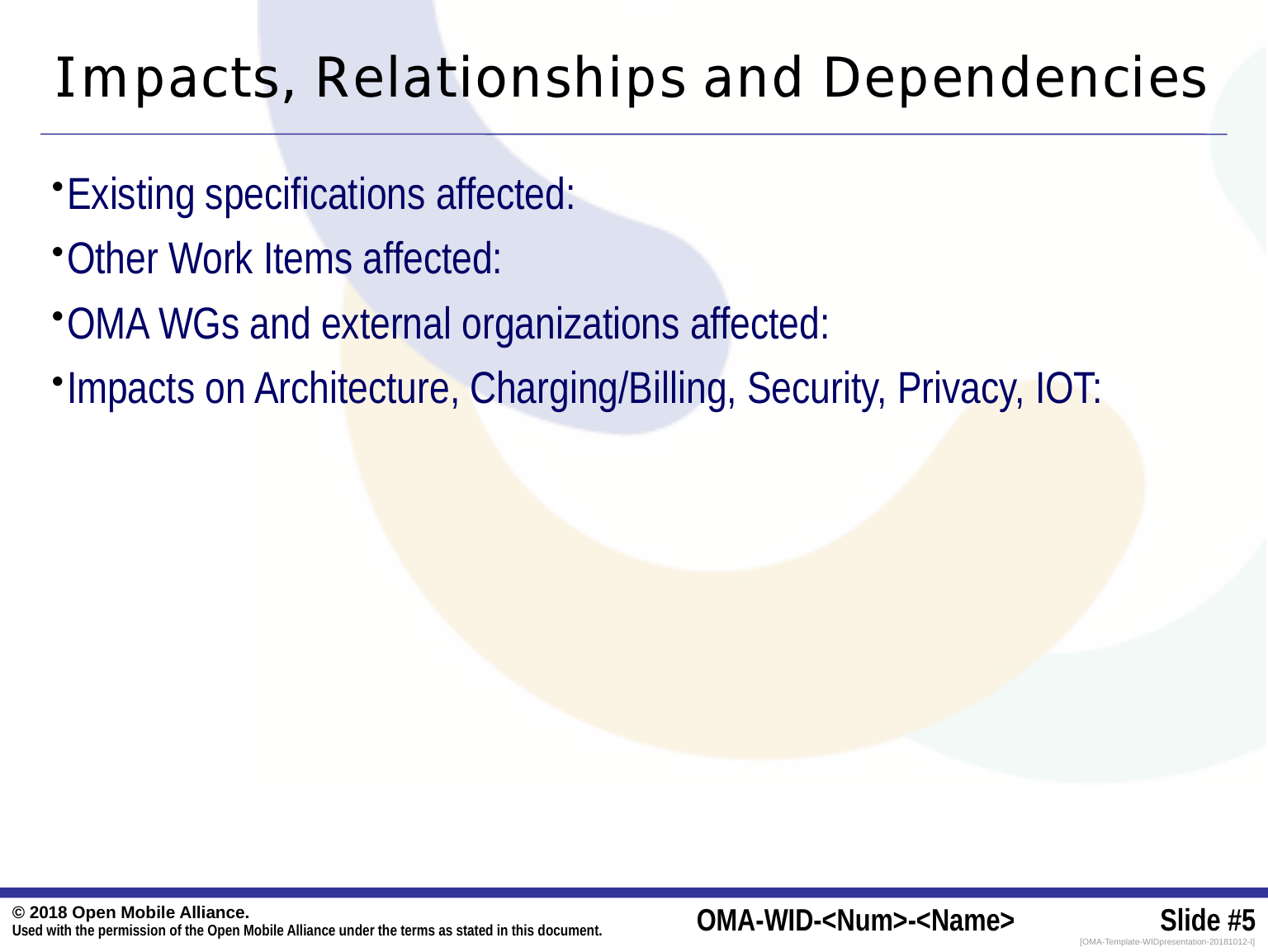

# Impacts, Relationships and Dependencies
Existing specifications affected:
Other Work Items affected:
OMA WGs and external organizations affected:
Impacts on Architecture, Charging/Billing, Security, Privacy, IOT: